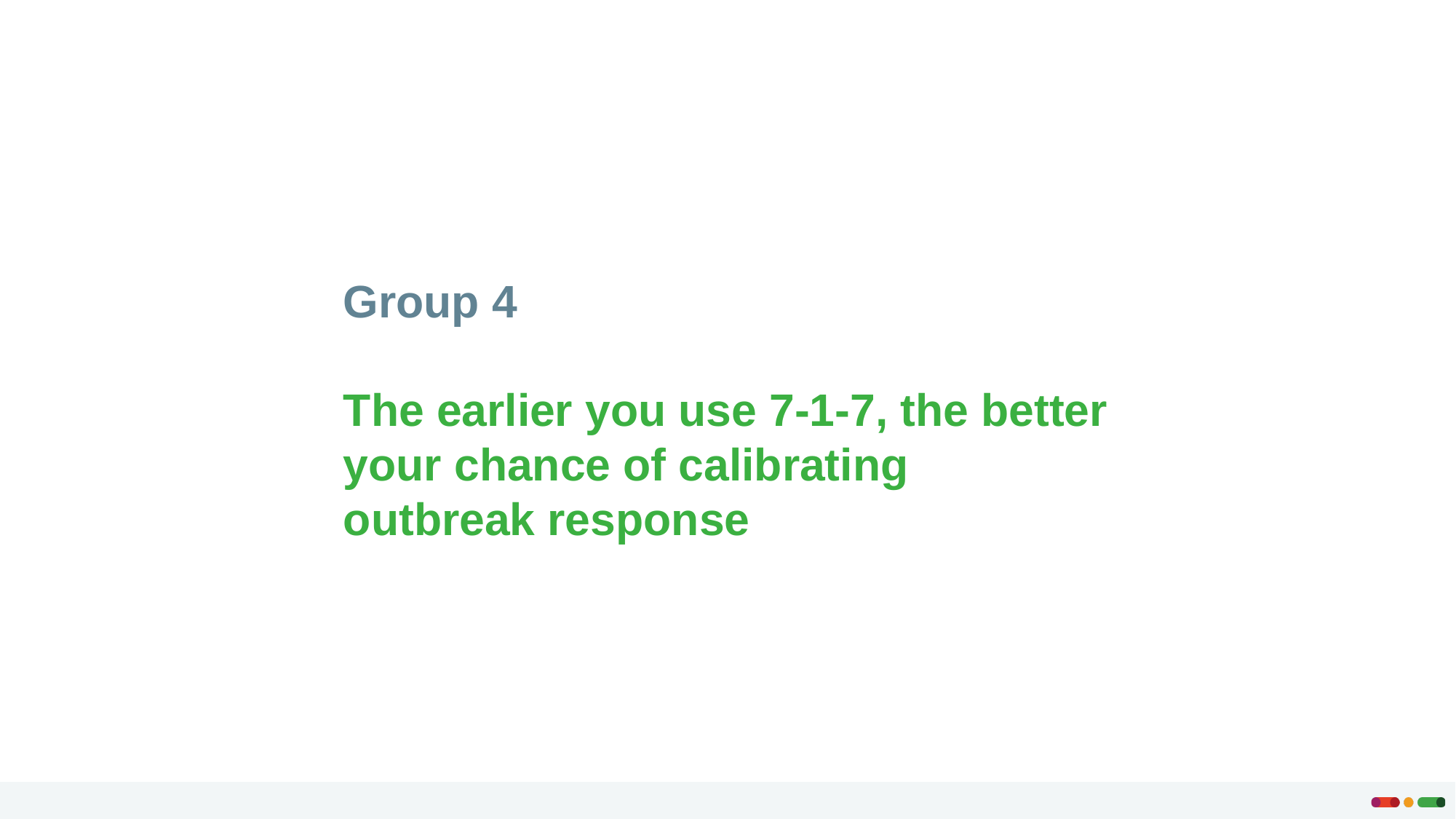

Group 4

The earlier you use 7-1-7, the better your chance of calibrating outbreak response